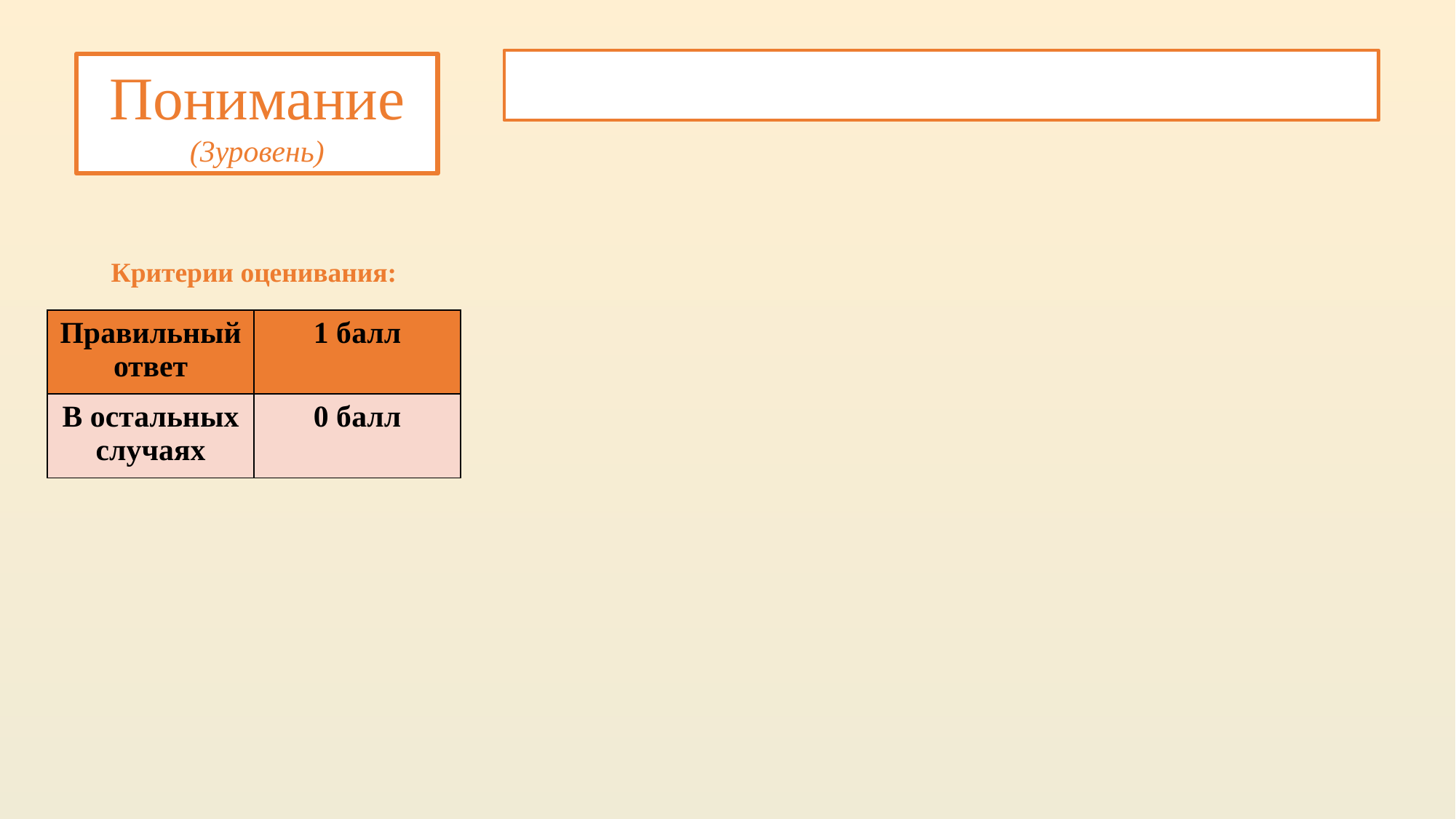

Понимание
(3уровень)
Критерии оценивания:
| Правильный ответ | 1 балл |
| --- | --- |
| В остальных случаях | 0 балл |